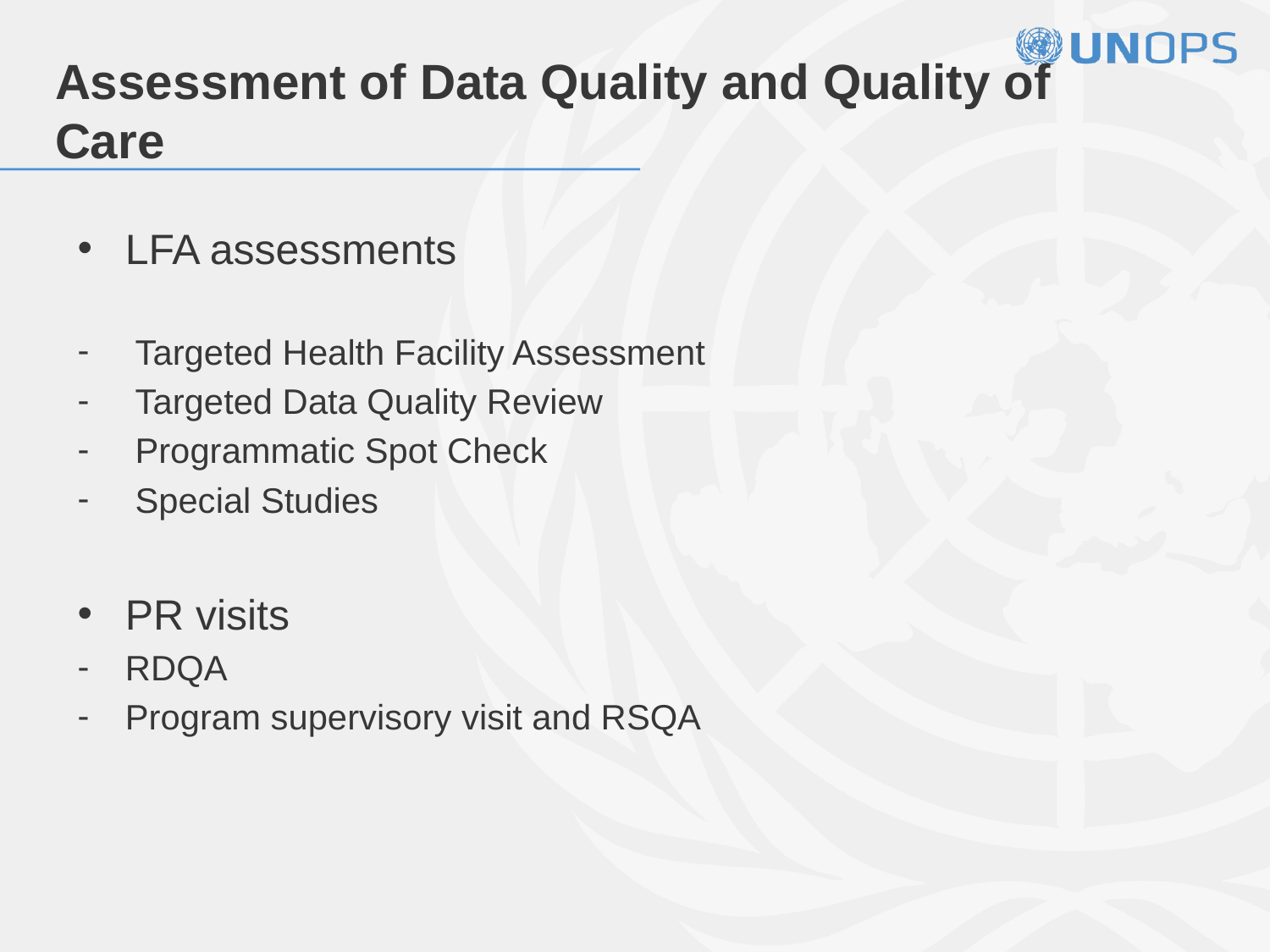

# Assessment of Data Quality and Quality of Care
LFA assessments

 Targeted Health Facility Assessment
 Targeted Data Quality Review
 Programmatic Spot Check
 Special Studies

PR visits
RDQA
Program supervisory visit and RSQA